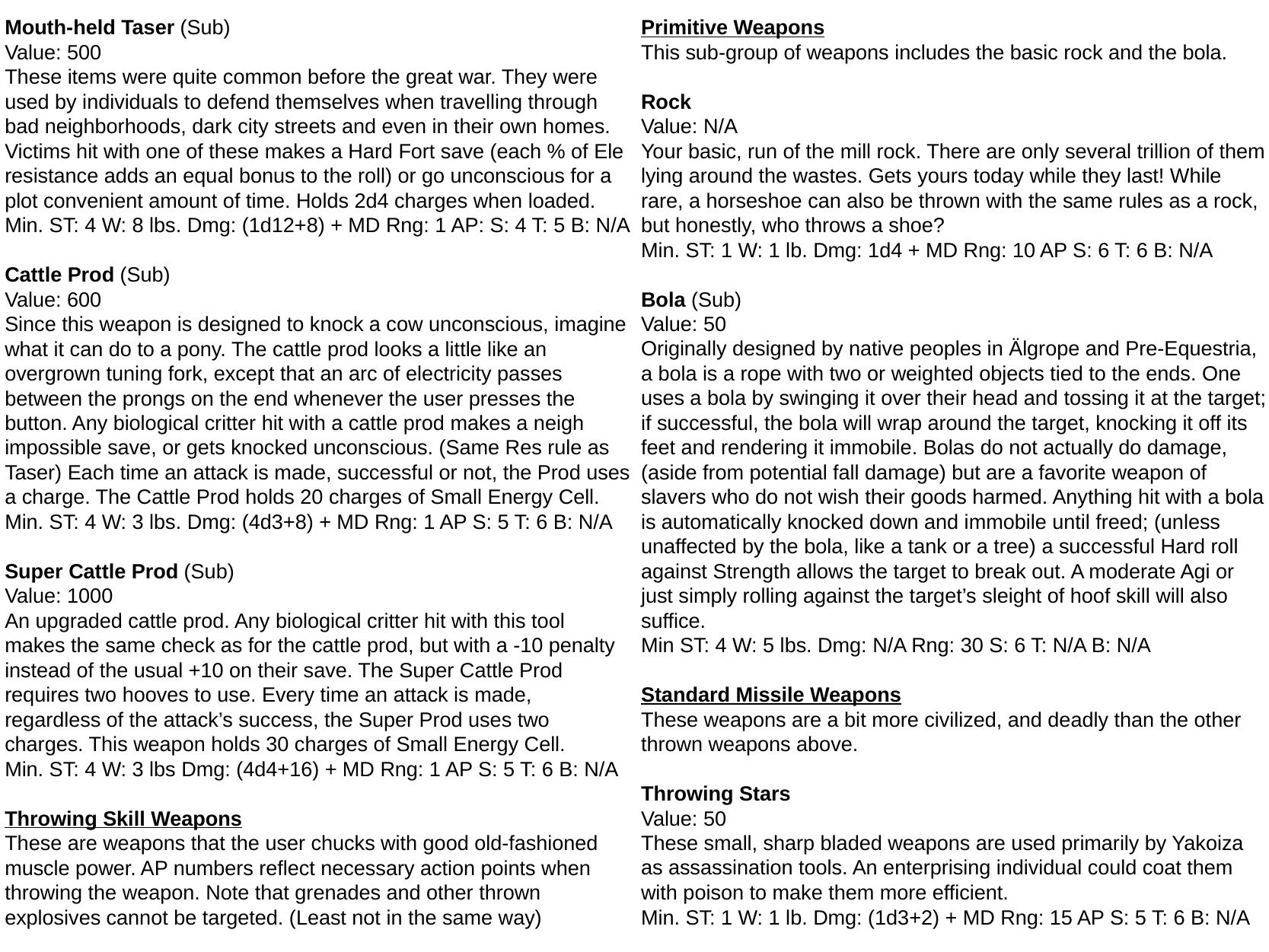

Primitive Weapons
This sub-group of weapons includes the basic rock and the bola.

Rock
Value: N/A
Your basic, run of the mill rock. There are only several trillion of them lying around the wastes. Gets yours today while they last! While rare, a horseshoe can also be thrown with the same rules as a rock, but honestly, who throws a shoe?
Min. ST: 1 W: 1 lb. Dmg: 1d4 + MD Rng: 10 AP S: 6 T: 6 B: N/A

Bola (Sub)
Value: 50
Originally designed by native peoples in Älgrope and Pre-Equestria, a bola is a rope with two or weighted objects tied to the ends. One uses a bola by swinging it over their head and tossing it at the target; if successful, the bola will wrap around the target, knocking it off its feet and rendering it immobile. Bolas do not actually do damage, (aside from potential fall damage) but are a favorite weapon of slavers who do not wish their goods harmed. Anything hit with a bola is automatically knocked down and immobile until freed; (unless unaffected by the bola, like a tank or a tree) a successful Hard roll against Strength allows the target to break out. A moderate Agi or just simply rolling against the target’s sleight of hoof skill will also suffice.
Min ST: 4 W: 5 lbs. Dmg: N/A Rng: 30 S: 6 T: N/A B: N/A

Standard Missile Weapons
These weapons are a bit more civilized, and deadly than the other thrown weapons above.

Throwing Stars
Value: 50
These small, sharp bladed weapons are used primarily by Yakoiza as assassination tools. An enterprising individual could coat them with poison to make them more efficient.
Min. ST: 1 W: 1 lb. Dmg: (1d3+2) + MD Rng: 15 AP S: 5 T: 6 B: N/A

Mouth-held Taser (Sub)
Value: 500
These items were quite common before the great war. They were used by individuals to defend themselves when travelling through bad neighborhoods, dark city streets and even in their own homes. Victims hit with one of these makes a Hard Fort save (each % of Ele resistance adds an equal bonus to the roll) or go unconscious for a plot convenient amount of time. Holds 2d4 charges when loaded.
Min. ST: 4 W: 8 lbs. Dmg: (1d12+8) + MD Rng: 1 AP: S: 4 T: 5 B: N/A

Cattle Prod (Sub)
Value: 600
Since this weapon is designed to knock a cow unconscious, imagine what it can do to a pony. The cattle prod looks a little like an overgrown tuning fork, except that an arc of electricity passes between the prongs on the end whenever the user presses the button. Any biological critter hit with a cattle prod makes a neigh impossible save, or gets knocked unconscious. (Same Res rule as Taser) Each time an attack is made, successful or not, the Prod uses a charge. The Cattle Prod holds 20 charges of Small Energy Cell.
Min. ST: 4 W: 3 lbs. Dmg: (4d3+8) + MD Rng: 1 AP S: 5 T: 6 B: N/A

Super Cattle Prod (Sub)
Value: 1000
An upgraded cattle prod. Any biological critter hit with this tool  makes the same check as for the cattle prod, but with a -10 penalty instead of the usual +10 on their save. The Super Cattle Prod requires two hooves to use. Every time an attack is made, regardless of the attack’s success, the Super Prod uses two charges. This weapon holds 30 charges of Small Energy Cell.
Min. ST: 4 W: 3 lbs Dmg: (4d4+16) + MD Rng: 1 AP S: 5 T: 6 B: N/A

Throwing Skill Weapons
These are weapons that the user chucks with good old-fashioned muscle power. AP numbers reflect necessary action points when throwing the weapon. Note that grenades and other thrown explosives cannot be targeted. (Least not in the same way)